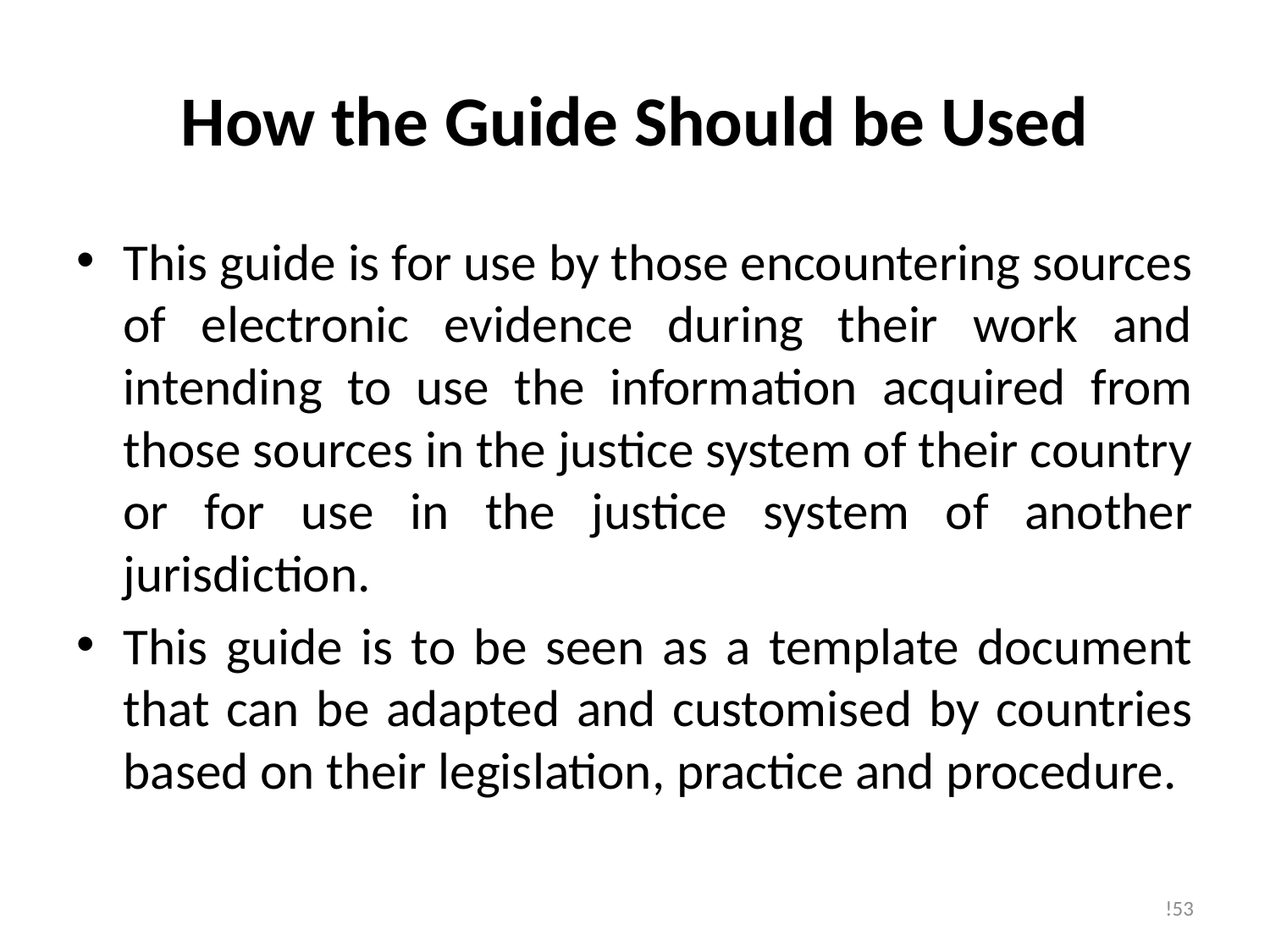

# How the Guide Should be Used
This guide is for use by those encountering sources of electronic evidence during their work and intending to use the information acquired from those sources in the justice system of their country or for use in the justice system of another jurisdiction.
This guide is to be seen as a template document that can be adapted and customised by countries based on their legislation, practice and procedure.

!53